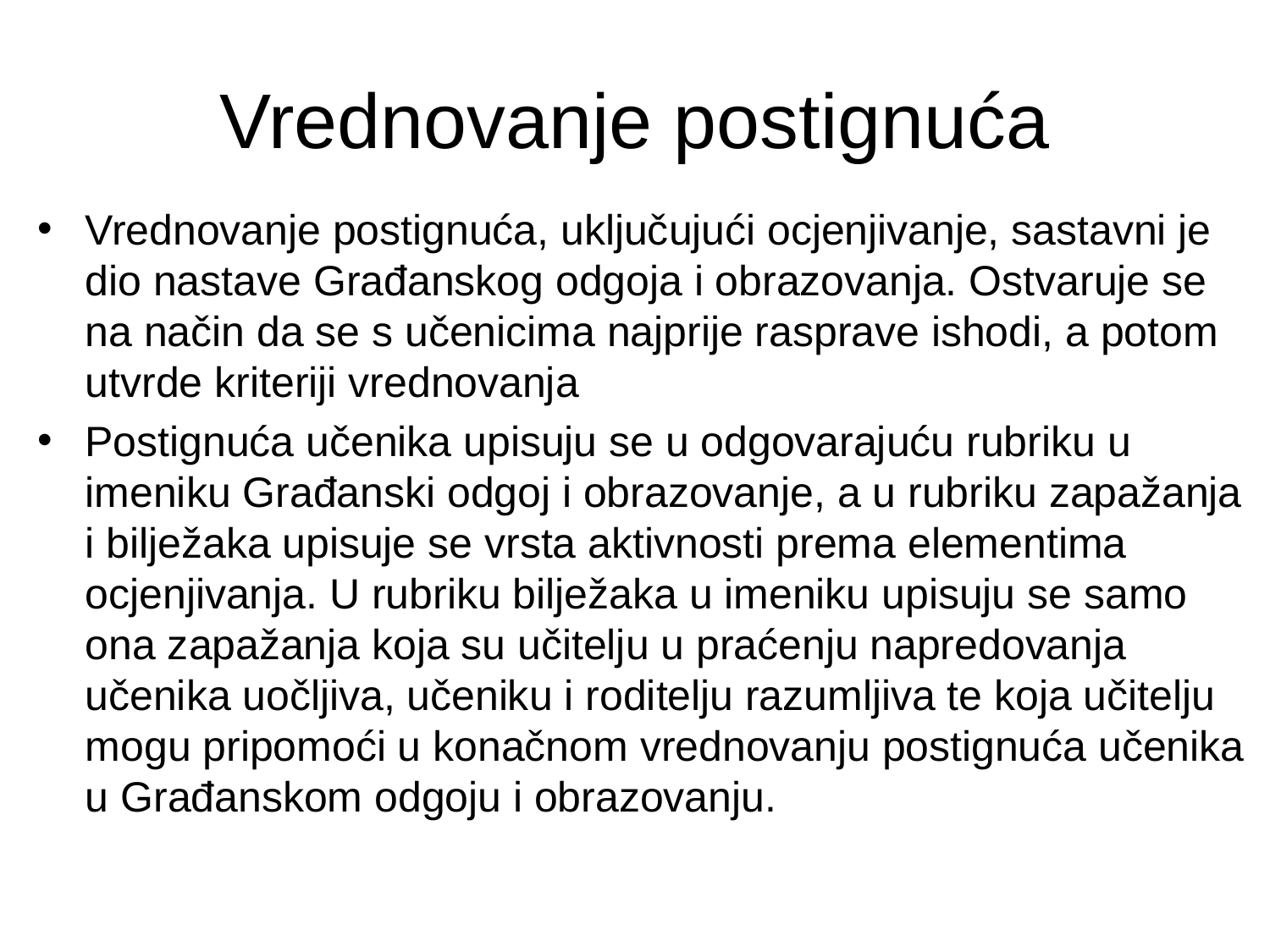

# Vrednovanje postignuća
Vrednovanje postignuća, uključujući ocjenjivanje, sastavni je dio nastave Građanskog odgoja i obrazovanja. Ostvaruje se na način da se s učenicima najprije rasprave ishodi, a potom utvrde kriteriji vrednovanja
Postignuća učenika upisuju se u odgovarajuću rubriku u imeniku Građanski odgoj i obrazovanje, a u rubriku zapažanja i bilježaka upisuje se vrsta aktivnosti prema elementima ocjenjivanja. U rubriku bilježaka u imeniku upisuju se samo ona zapažanja koja su učitelju u praćenju napredovanja učenika uočljiva, učeniku i roditelju razumljiva te koja učitelju mogu pripomoći u konačnom vrednovanju postignuća učenika u Građanskom odgoju i obrazovanju.